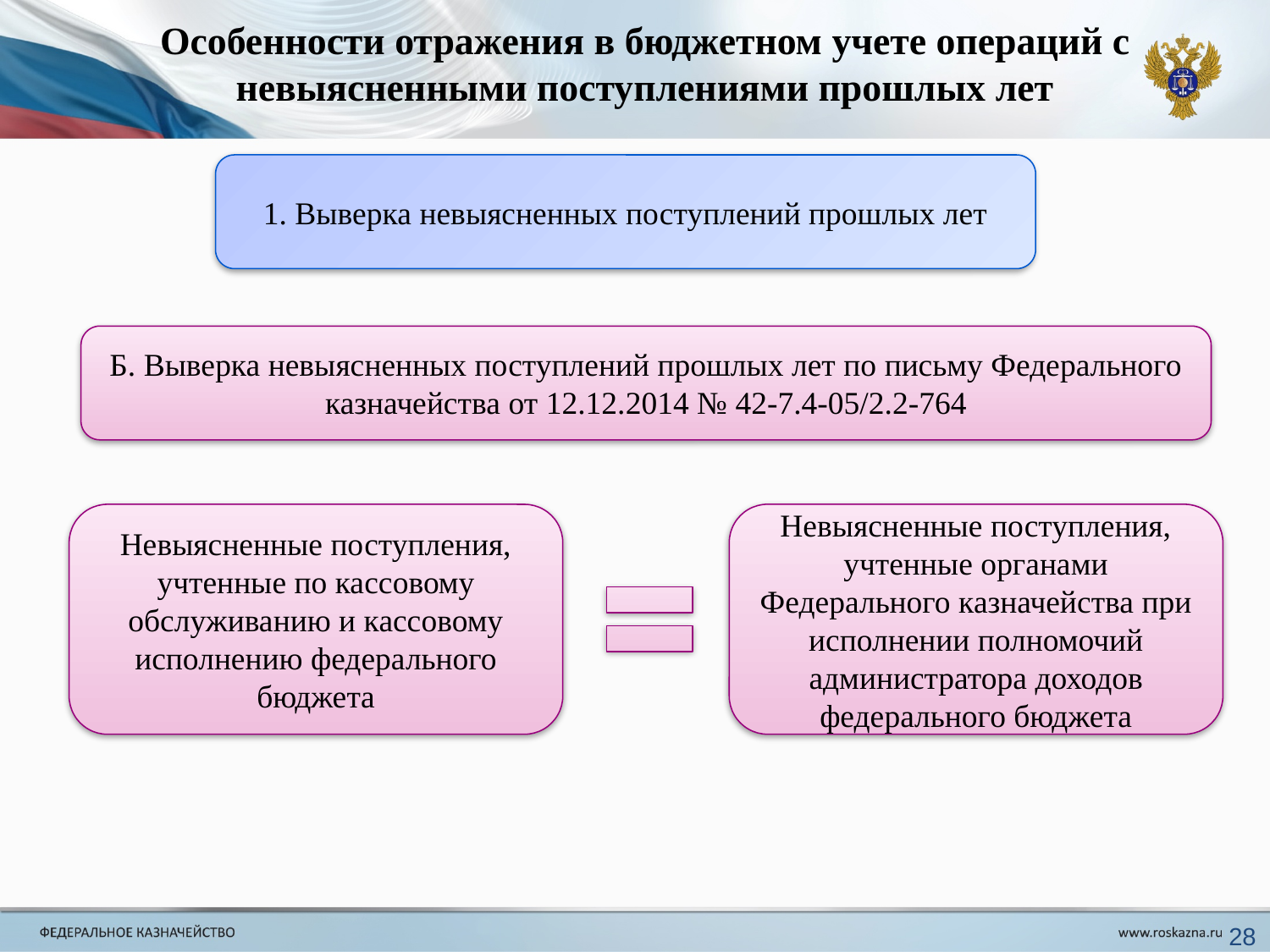

Особенности отражения в бюджетном учете операций с невыясненными поступлениями прошлых лет
1. Выверка невыясненных поступлений прошлых лет
Б. Выверка невыясненных поступлений прошлых лет по письму Федерального казначейства от 12.12.2014 № 42-7.4-05/2.2-764
Невыясненные поступления, учтенные органами Федерального казначейства при исполнении полномочий администратора доходов федерального бюджета
Невыясненные поступления, учтенные по кассовому обслуживанию и кассовому исполнению федерального бюджета

28